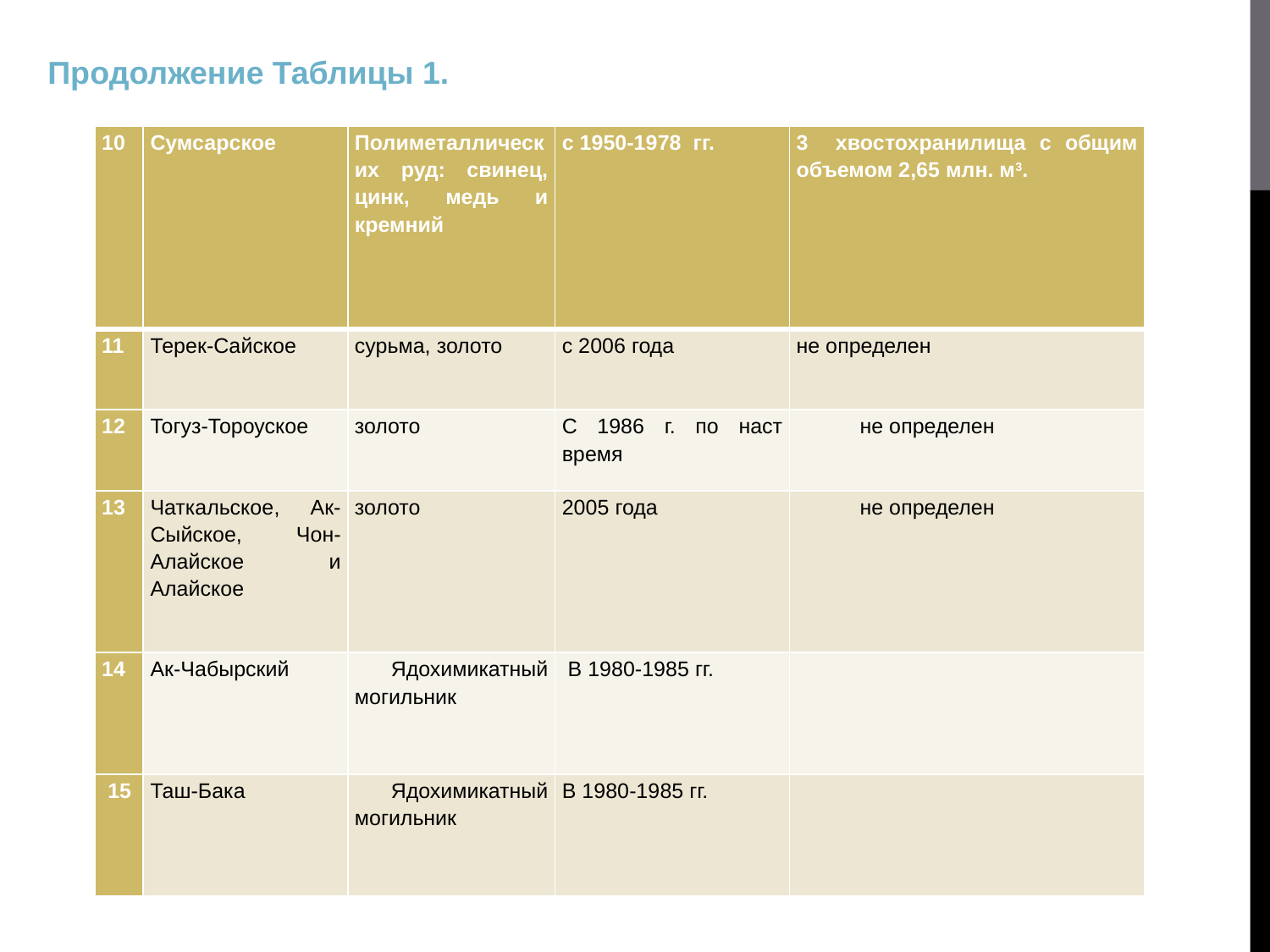

Продолжение Таблицы 1.
| 10 | Сумсарское | Полиметаллических руд: свинец, цинк, медь и кремний | с 1950-1978 гг. | 3 хвостохранилища с общим объемом 2,65 млн. м3. |
| --- | --- | --- | --- | --- |
| 11 | Терек-Сайское | сурьма, золото | с 2006 года | не определен |
| 12 | Тогуз-Тороуское | золото | С 1986 г. по наст время | не определен |
| 13 | Чаткальское, Ак-Сыйское, Чон-Алайское и Алайское | золото | 2005 года | не определен |
| 14 | Ак-Чабырский | Ядохимикатный могильник | В 1980-1985 гг. |  |
| 15 | Таш-Бака | Ядохимикатный могильник | В 1980-1985 гг. |  |